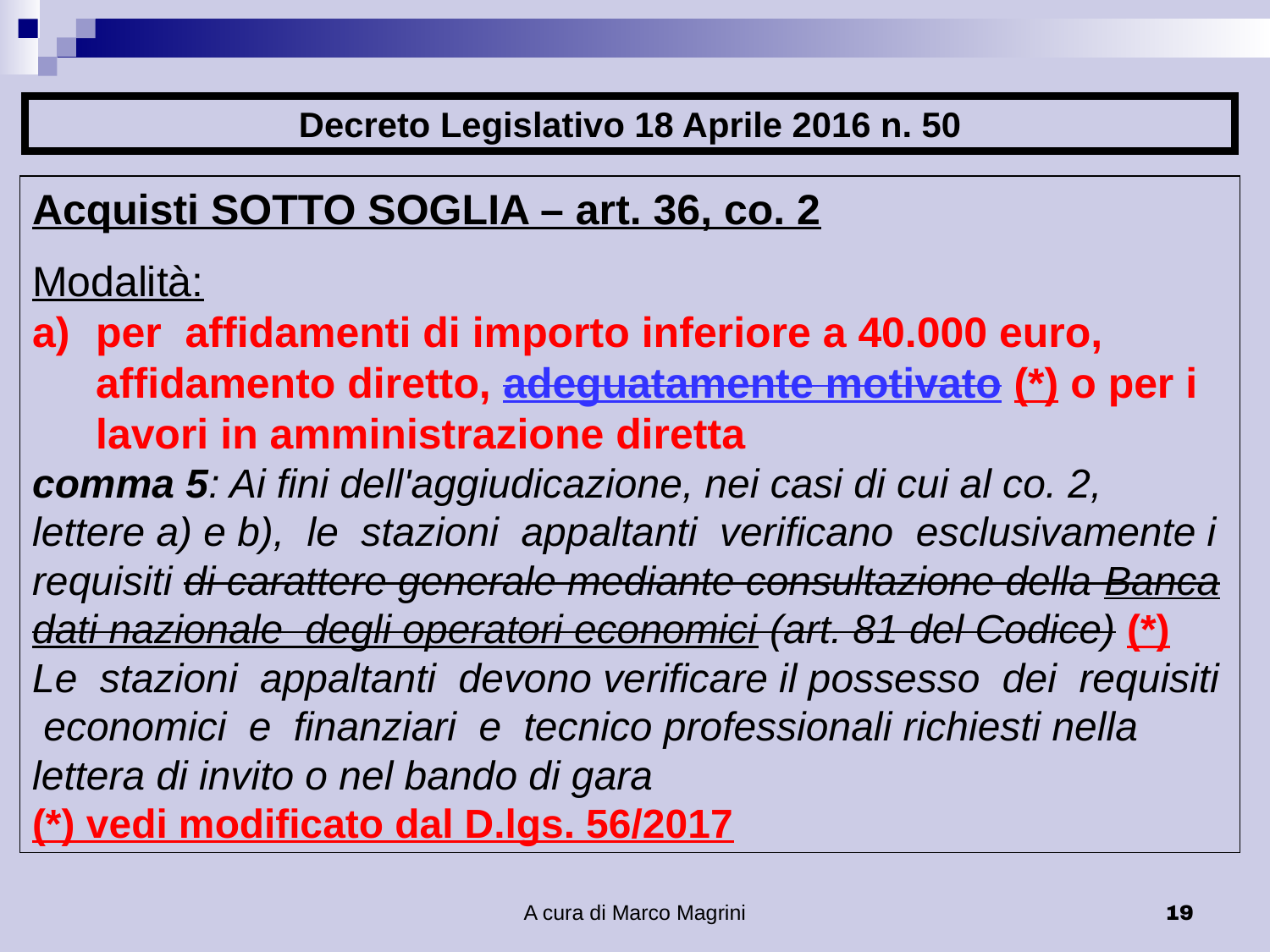

Decreto Legislativo 18 Aprile 2016 n. 50
Acquisti SOTTO SOGLIA – art. 36, co. 2

Modalità:
per  affidamenti di importo inferiore a 40.000 euro,  affidamento diretto, adeguatamente motivato (*) o per i lavori in amministrazione diretta
comma 5: Ai fini dell'aggiudicazione, nei casi di cui al co. 2, lettere a) e b),  le  stazioni  appaltanti  verificano  esclusivamente i requisiti di carattere generale mediante consultazione della Banca dati nazionale  degli operatori economici (art. 81 del Codice) (*)
Le  stazioni  appaltanti  devono verificare il possesso  dei  requisiti  economici  e  finanziari  e  tecnico professionali richiesti nella lettera di invito o nel bando di gara
(*) vedi modificato dal D.lgs. 56/2017

A cura di Marco Magrini
19